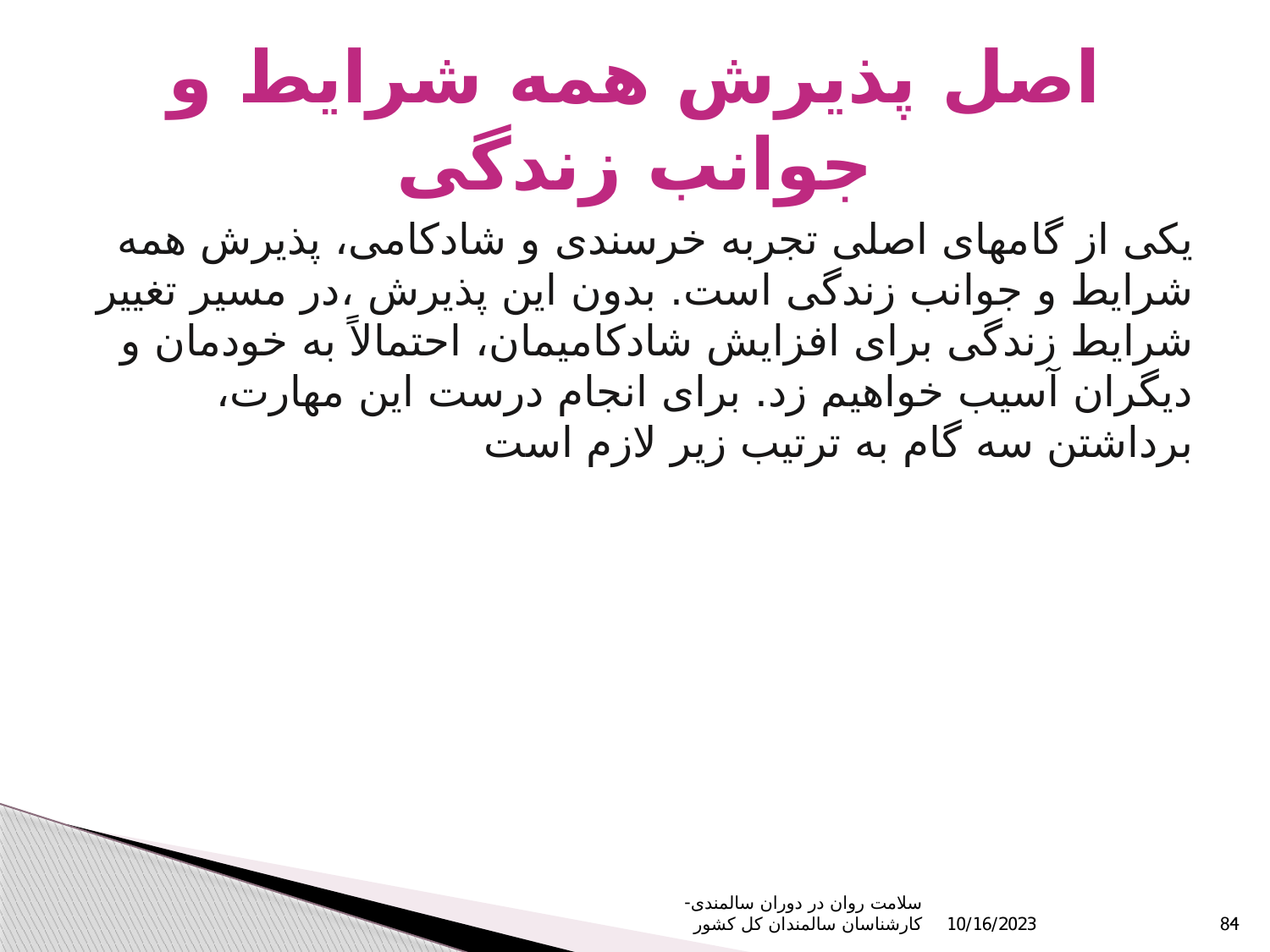

# اصل پذیرش همه شرایط و جوانب زندگی
یکی از گامهای اصلی تجربه خرسندی و شادکامی، پذیرش همه شرایط و جوانب زندگی است. بدون این پذیرش ،در مسیر تغییر شرایط زندگی برای افزایش شادکامیمان، احتمالاً به خودمان و دیگران آسیب خواهیم زد. برای انجام درست این مهارت، برداشتن سه گام به ترتیب زیر لازم است
سلامت روان در دوران سالمندی- کارشناسان سالمندان کل کشور
10/16/2023
84